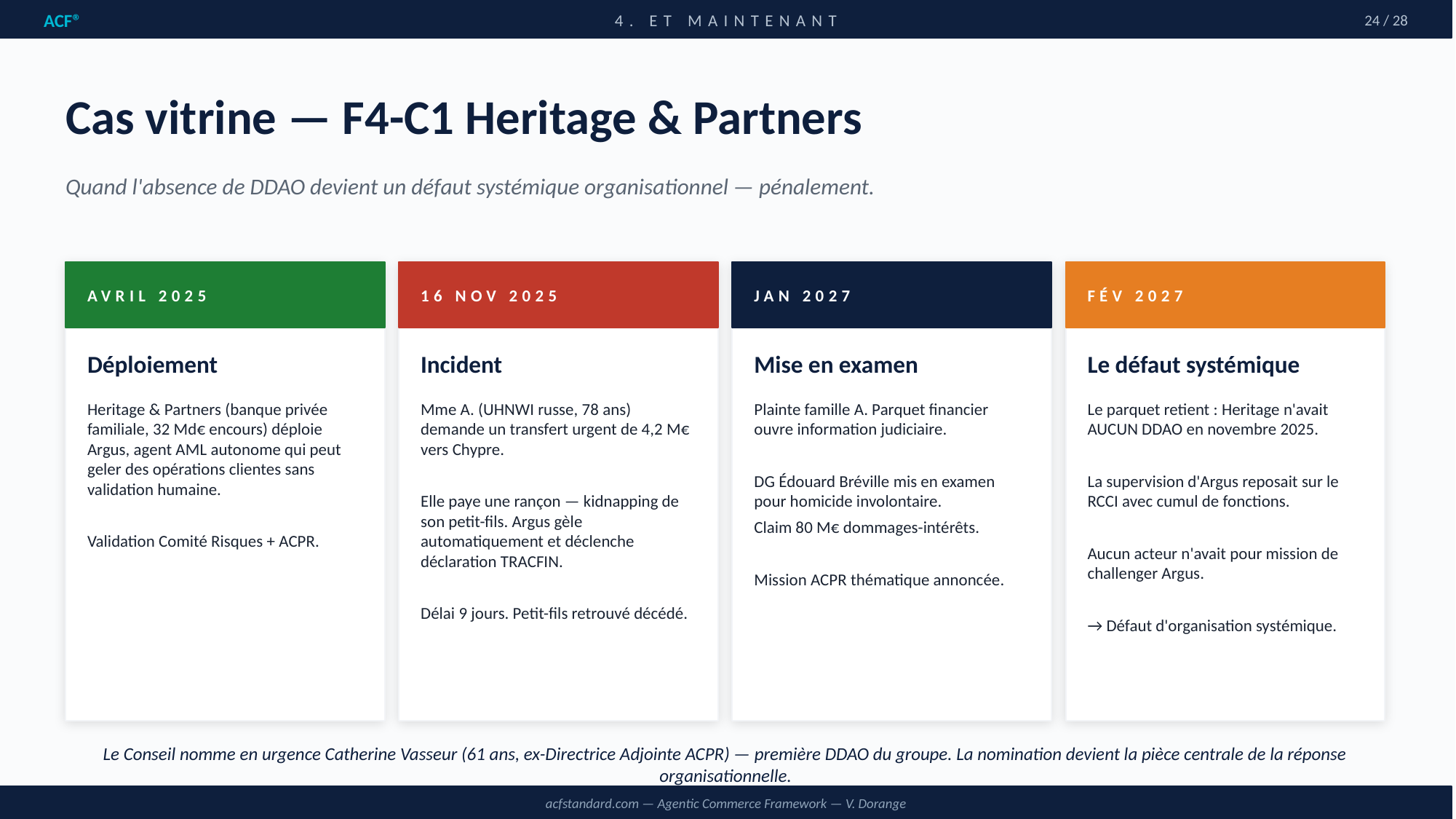

ACF®
4. ET MAINTENANT
24 / 28
Cas vitrine — F4-C1 Heritage & Partners
Quand l'absence de DDAO devient un défaut systémique organisationnel — pénalement.

AVRIL 2025
16 NOV 2025
JAN 2027
FÉV 2027
Déploiement
Incident
Mise en examen
Le défaut systémique
Heritage & Partners (banque privée familiale, 32 Md€ encours) déploie Argus, agent AML autonome qui peut geler des opérations clientes sans validation humaine.

Validation Comité Risques + ACPR.
Mme A. (UHNWI russe, 78 ans) demande un transfert urgent de 4,2 M€ vers Chypre.

Elle paye une rançon — kidnapping de son petit-fils. Argus gèle automatiquement et déclenche déclaration TRACFIN.

Délai 9 jours. Petit-fils retrouvé décédé.
Plainte famille A. Parquet financier ouvre information judiciaire.

DG Édouard Bréville mis en examen pour homicide involontaire.
Claim 80 M€ dommages-intérêts.

Mission ACPR thématique annoncée.
Le parquet retient : Heritage n'avait AUCUN DDAO en novembre 2025.

La supervision d'Argus reposait sur le RCCI avec cumul de fonctions.

Aucun acteur n'avait pour mission de challenger Argus.

→ Défaut d'organisation systémique.
Le Conseil nomme en urgence Catherine Vasseur (61 ans, ex-Directrice Adjointe ACPR) — première DDAO du groupe. La nomination devient la pièce centrale de la réponse organisationnelle.

acfstandard.com — Agentic Commerce Framework — V. Dorange